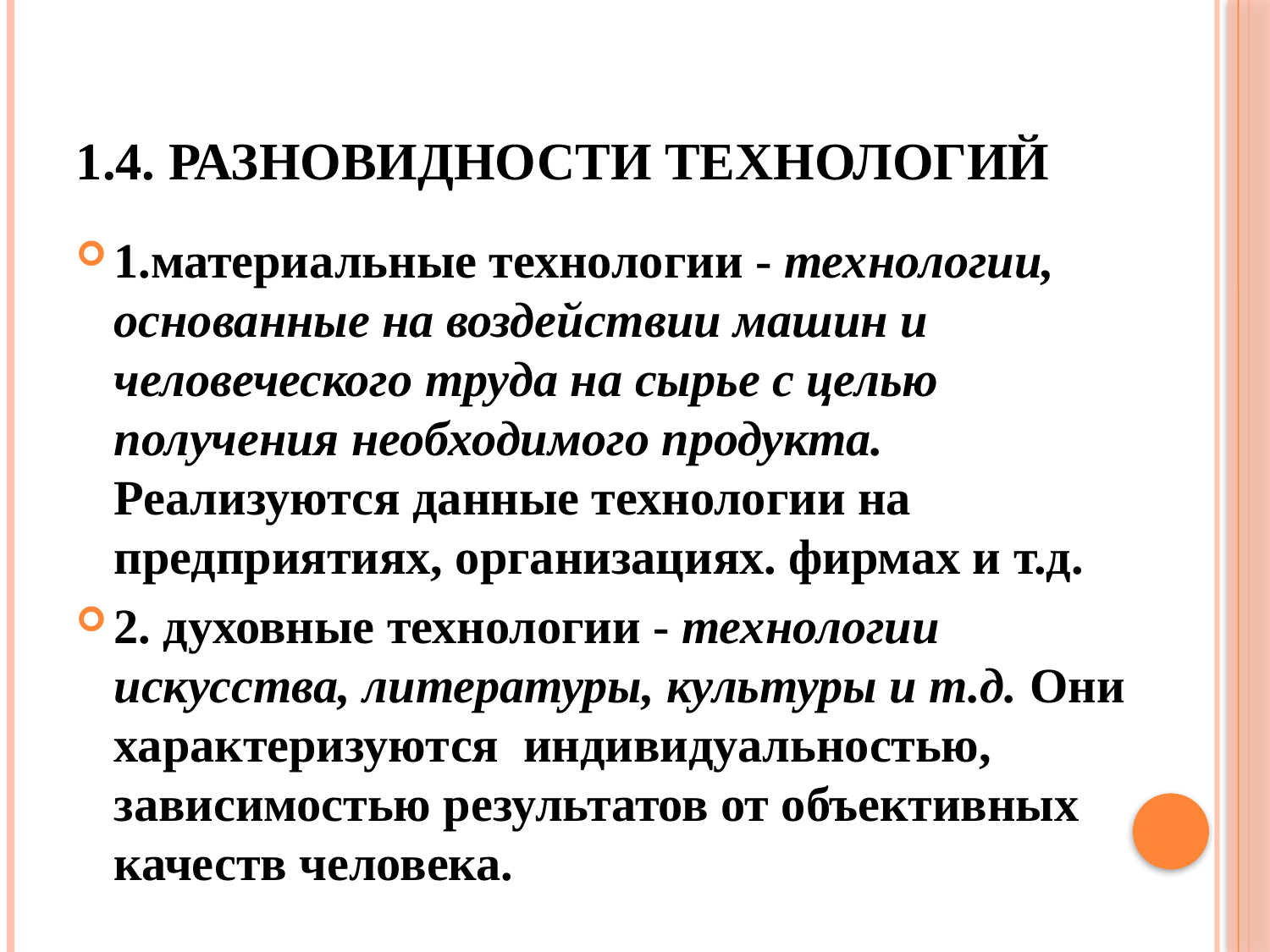

# 1.4. Разновидности технологий
1.материальные технологии - технологии, основанные на воздействии машин и человеческого труда на сырье с целью получения необходимого продукта. Реализуются данные технологии на  предприятиях, организациях. фирмах и т.д.
2. духовные технологии - технологии искусства, литературы, культуры и т.д. Они характеризуются  индивидуальностью, зависимостью результатов от объективных качеств человека.